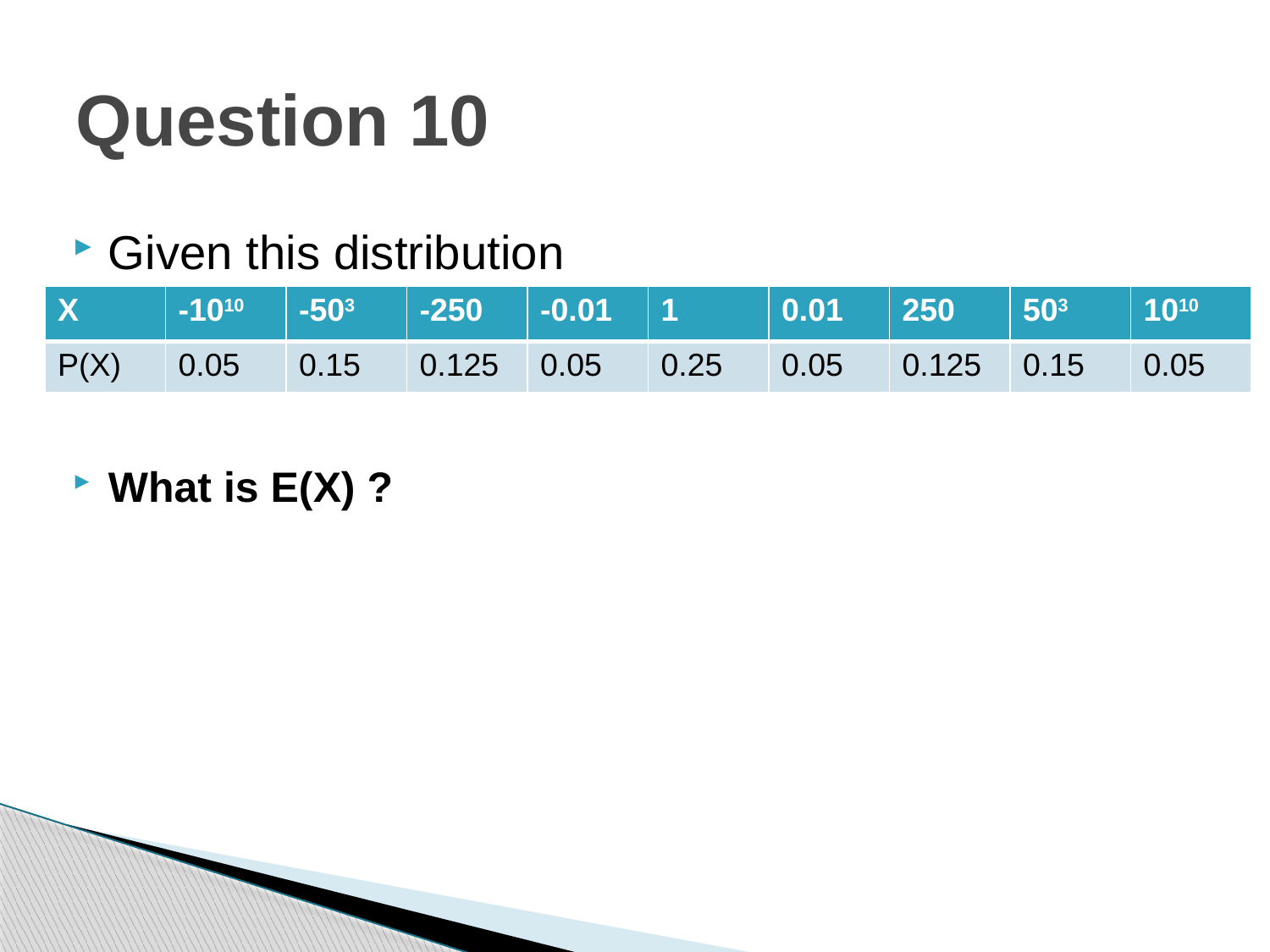

# Question 10
Given this distribution

What is E(X) ?

| X | -1010 | -503 | -250 | -0.01 | 1 | 0.01 | 250 | 503 | 1010 |
| --- | --- | --- | --- | --- | --- | --- | --- | --- | --- |
| P(X) | 0.05 | 0.15 | 0.125 | 0.05 | 0.25 | 0.05 | 0.125 | 0.15 | 0.05 |